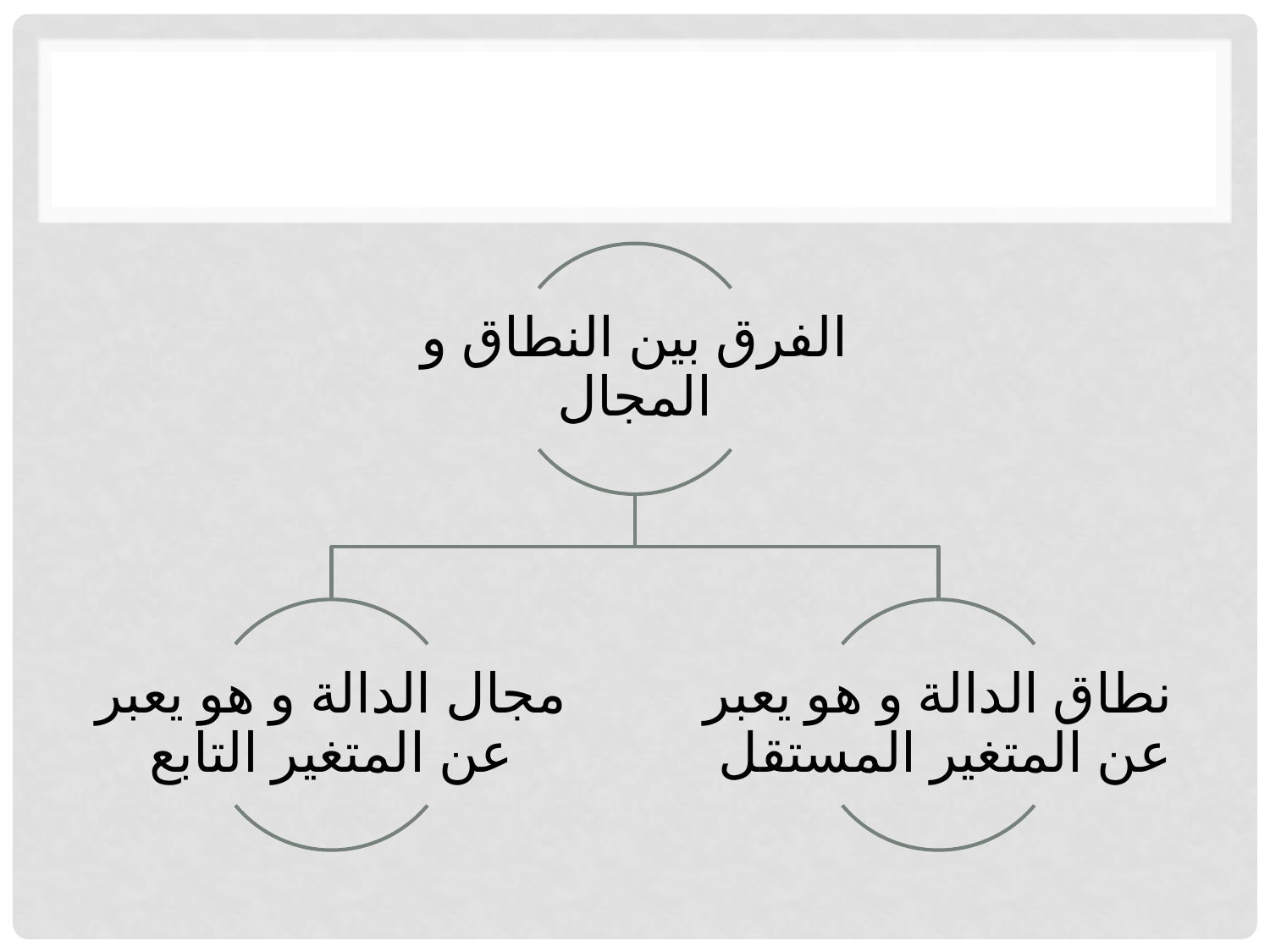

الفرق بين النطاق و المجال
مجال الدالة و هو يعبر عن المتغير التابع
نطاق الدالة و هو يعبر عن المتغير المستقل